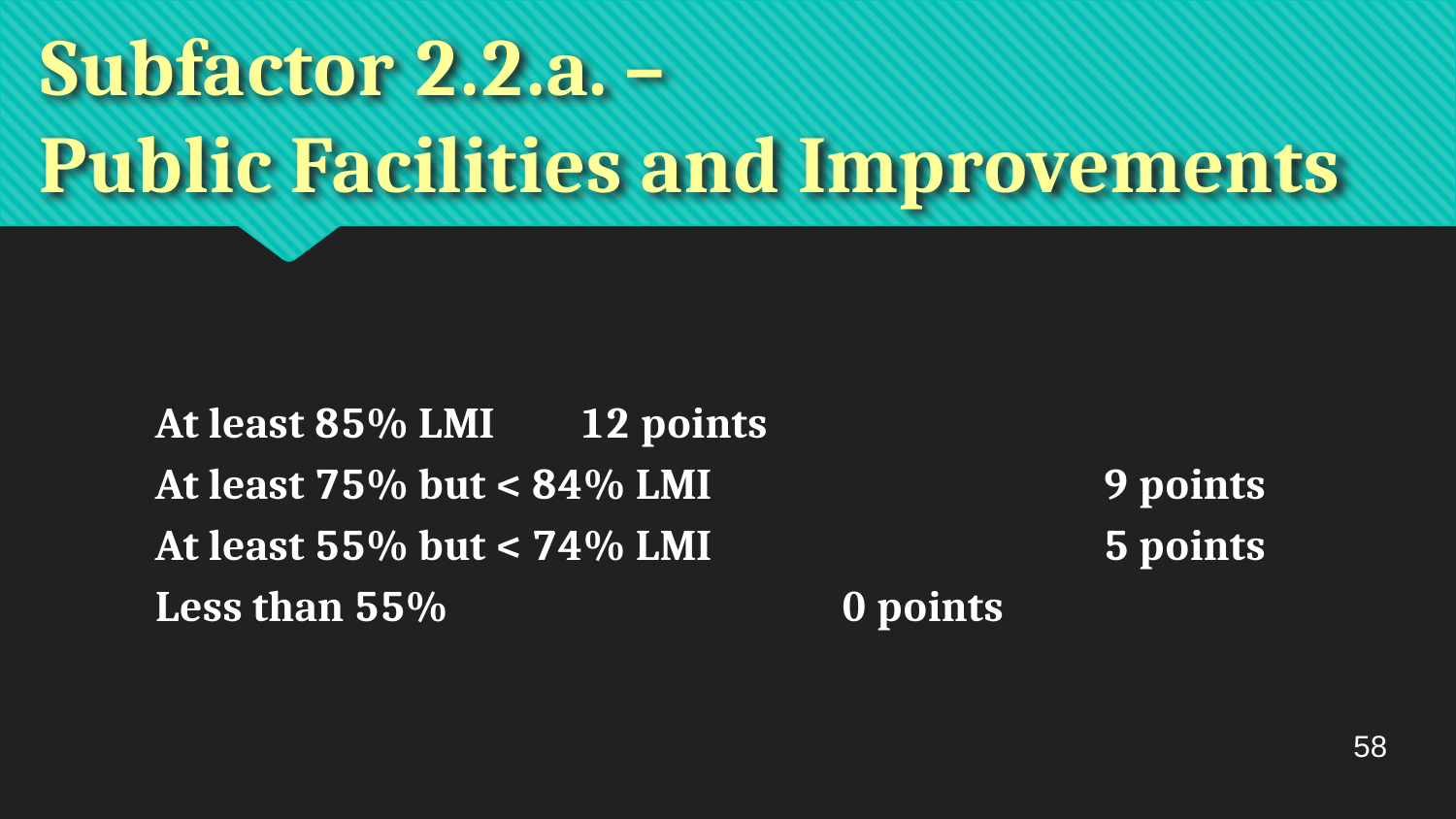

# Subfactor 2.2.a. – Public Facilities and Improvements

At least 85% LMI								12 points
At least 75% but < 84% LMI	  	  	9 points
At least 55% but < 74% LMI	 	  	5 points
Less than 55%	  			  					0 points

58